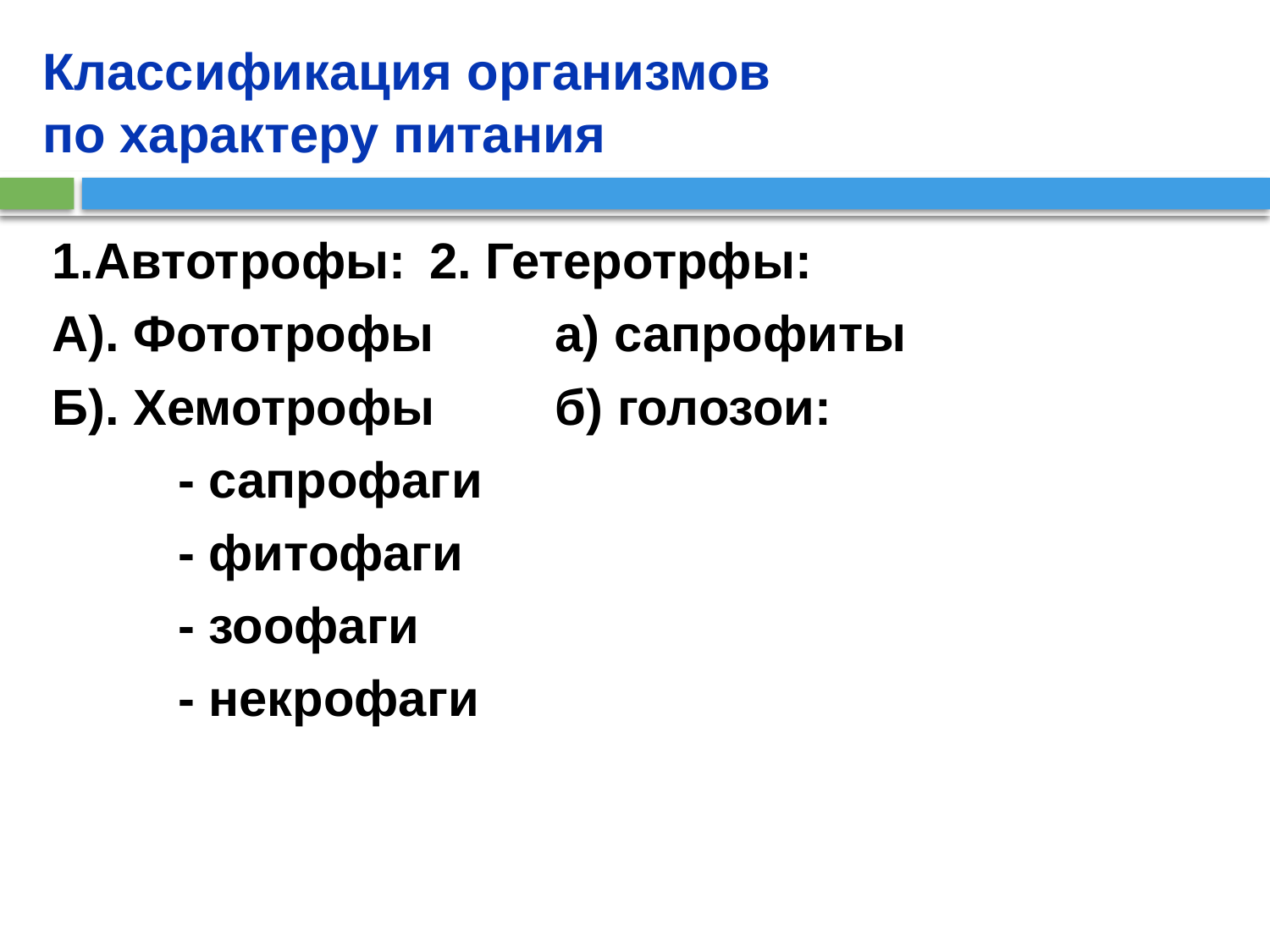

# Классификация организмов по характеру питания
1.Автотрофы:				2. Гетеротрфы:
А). Фототрофы   				а) сапрофиты
Б). Хемотрофы				б) голозои:
						- сапрофаги
						- фитофаги
						- зоофаги
						- некрофаги